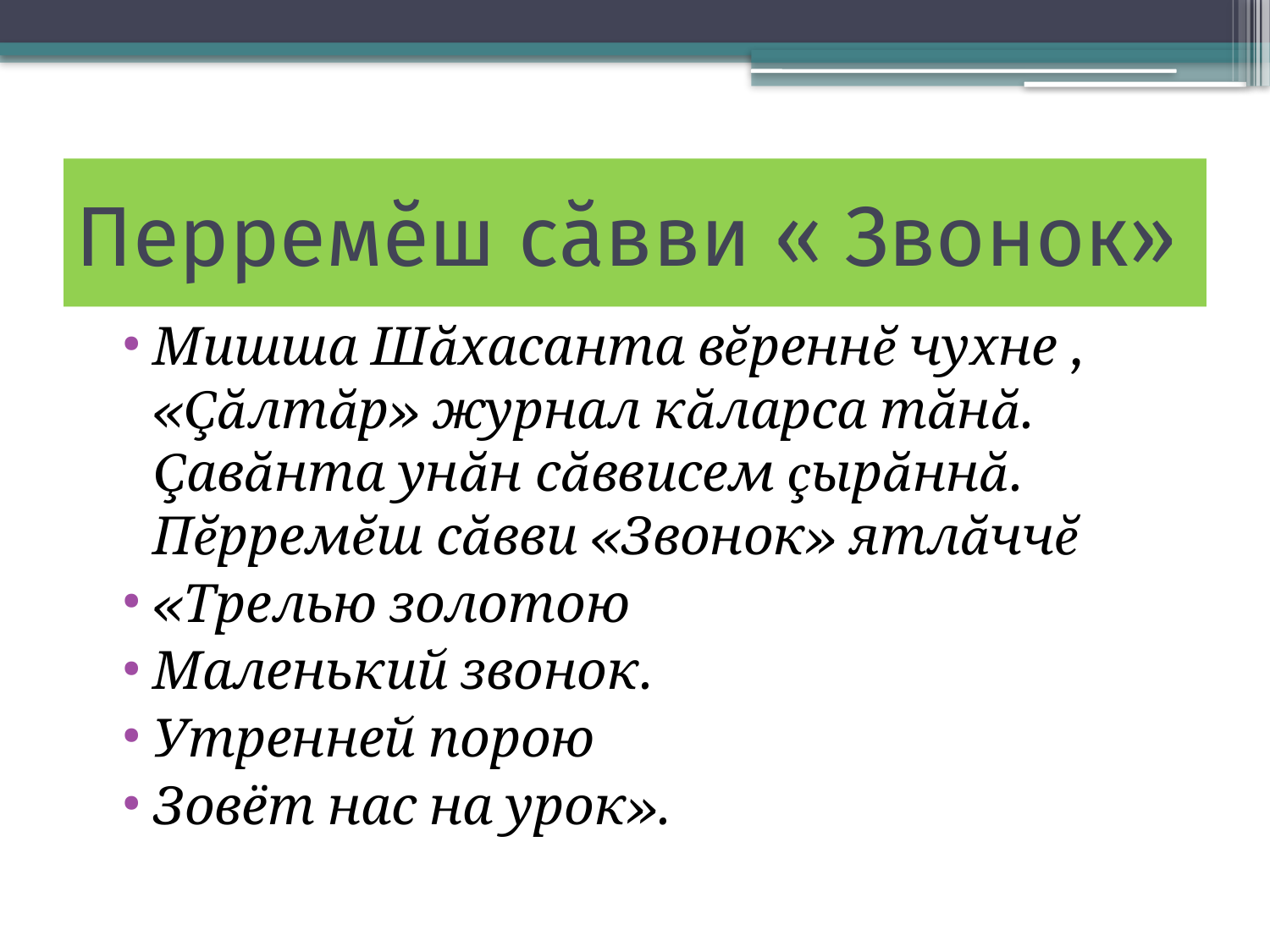

# Перремĕш сăвви « Звонок»
Мишша Шăхасанта вĕреннĕ чухне , «Çăлтăр» журнал кăларса тăнă. Çавăнта унăн сăввисем çырăннă. Пĕрремĕш сăвви «Звонок» ятлăччĕ
«Трелью золотою
Маленький звонок.
Утренней порою
Зовёт нас на урок».